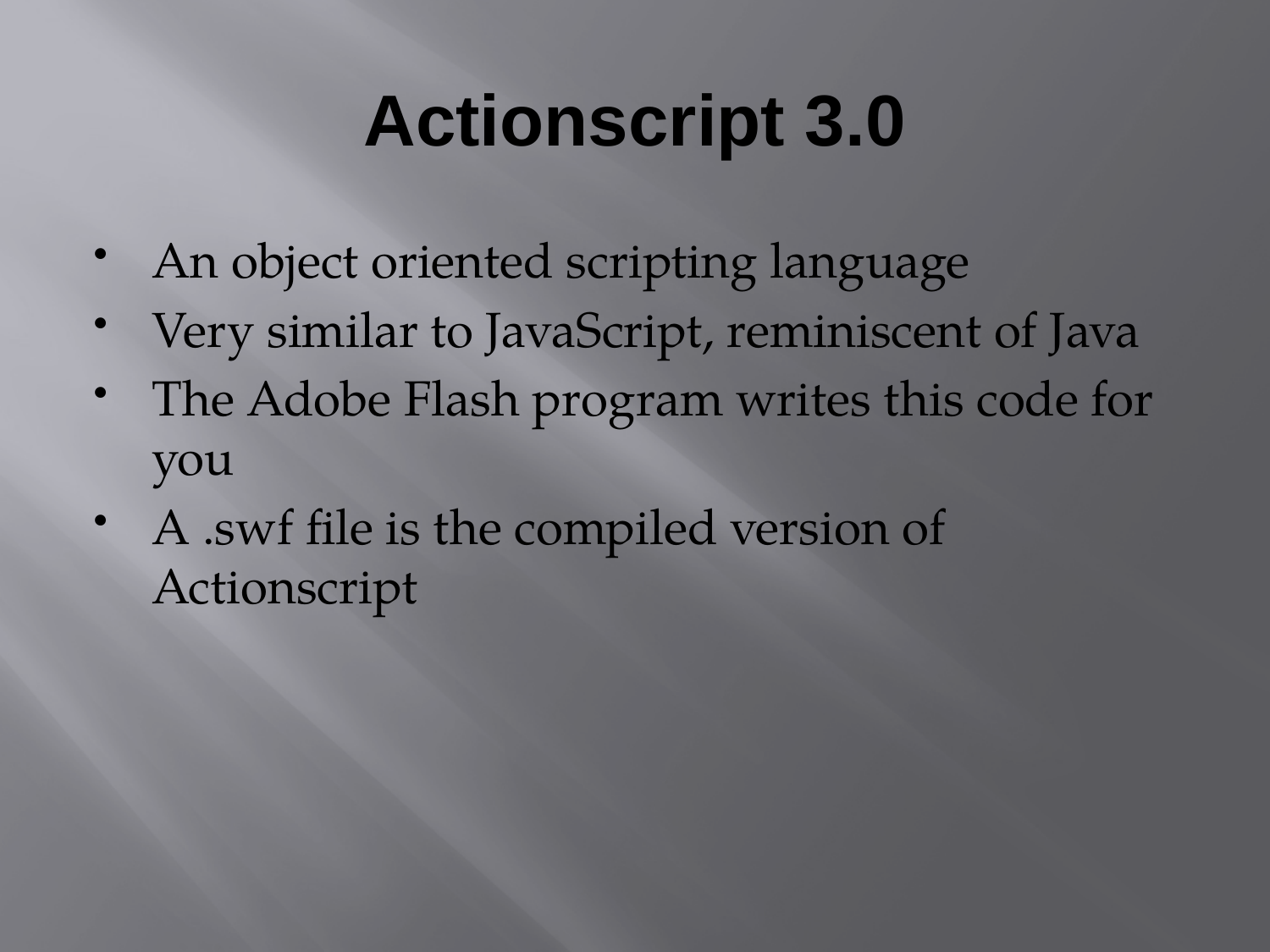

# Actionscript 3.0
An object oriented scripting language
Very similar to JavaScript, reminiscent of Java
The Adobe Flash program writes this code for you
A .swf file is the compiled version of Actionscript